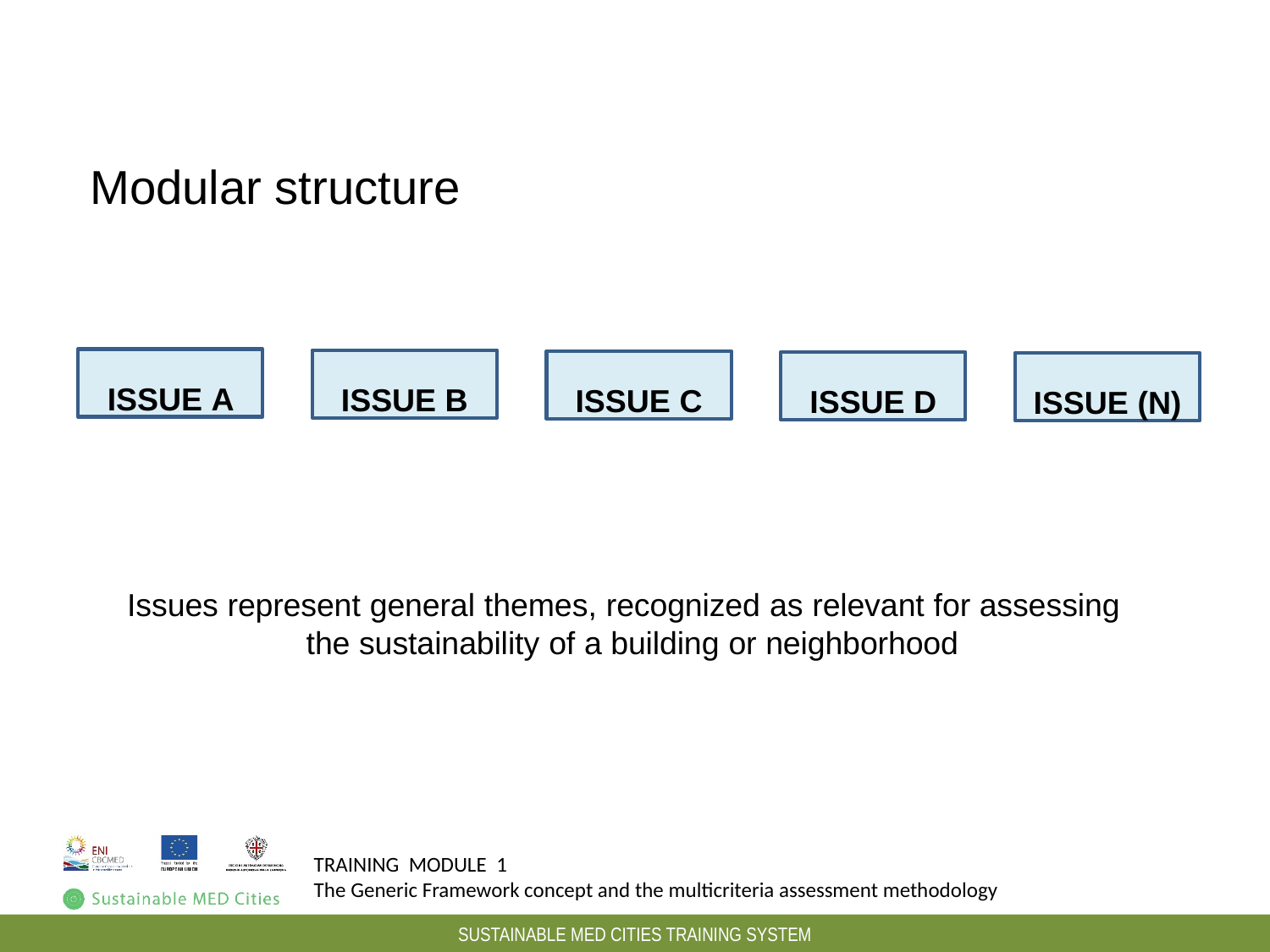

Modular structure
ISSUE A
ISSUE B
ISSUE C
ISSUE D
ISSUE (N)
Issues represent general themes, recognized as relevant for assessing  the sustainability of a building or neighborhood